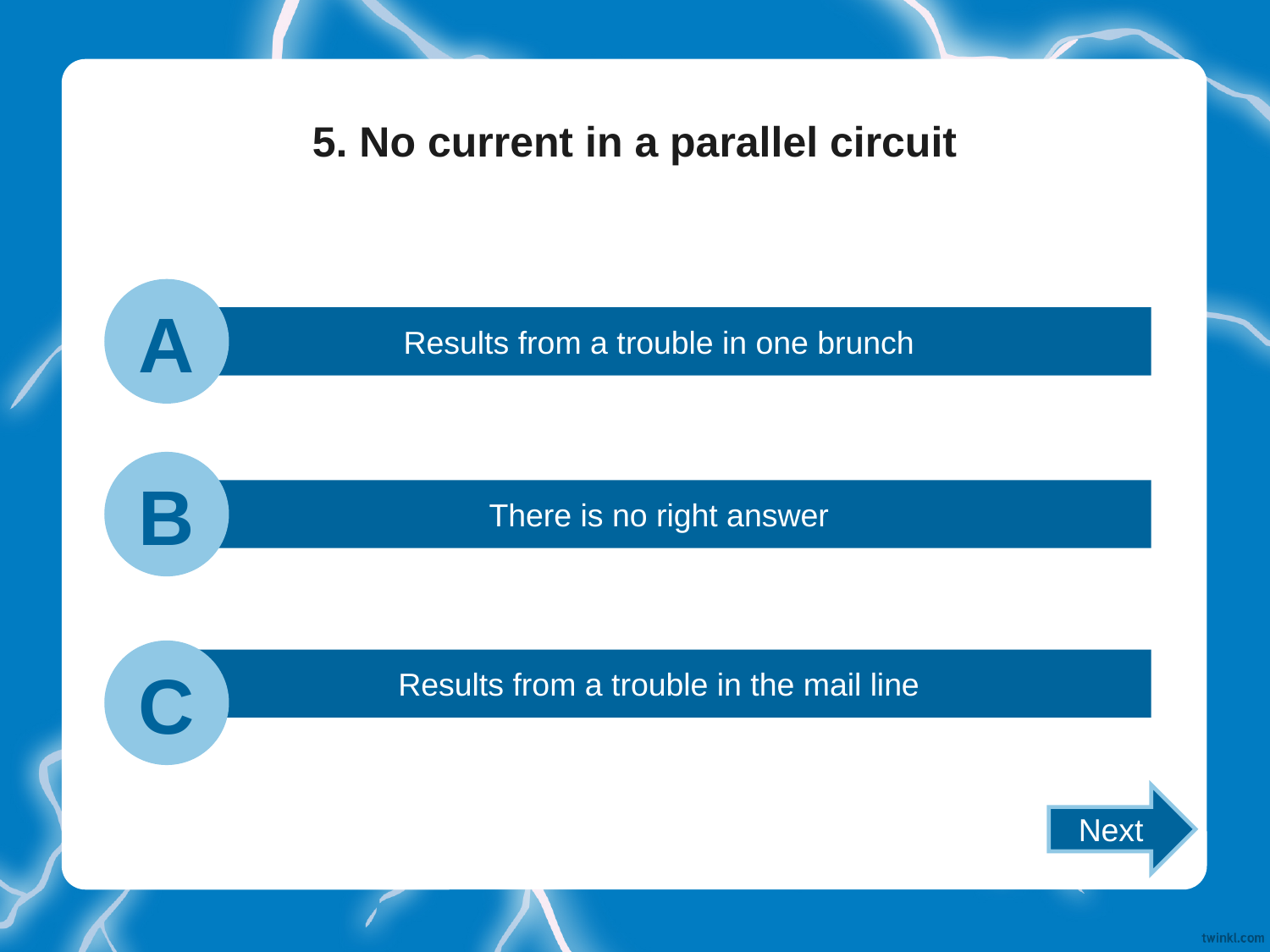

# 5. No current in a parallel circuit
A
Results from a trouble in one brunch
B
There is no right answer
C
Results from a trouble in the mail line
Next